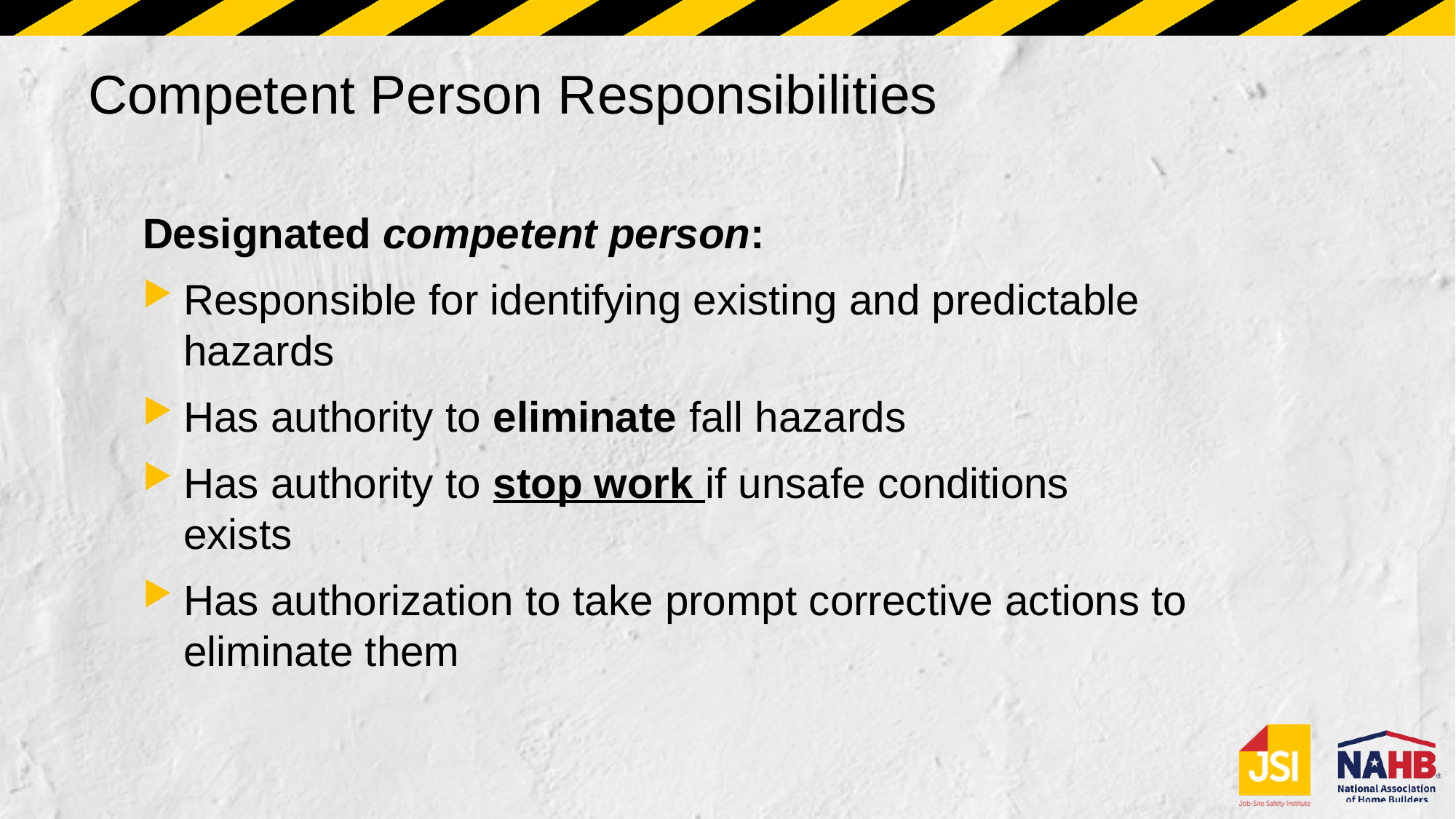

# Competent Person Responsibilities
Designated competent person:
Responsible for identifying existing and predictable hazards
Has authority to eliminate fall hazards
Has authority to stop work if unsafe conditions exists
Has authorization to take prompt corrective actions to eliminate them